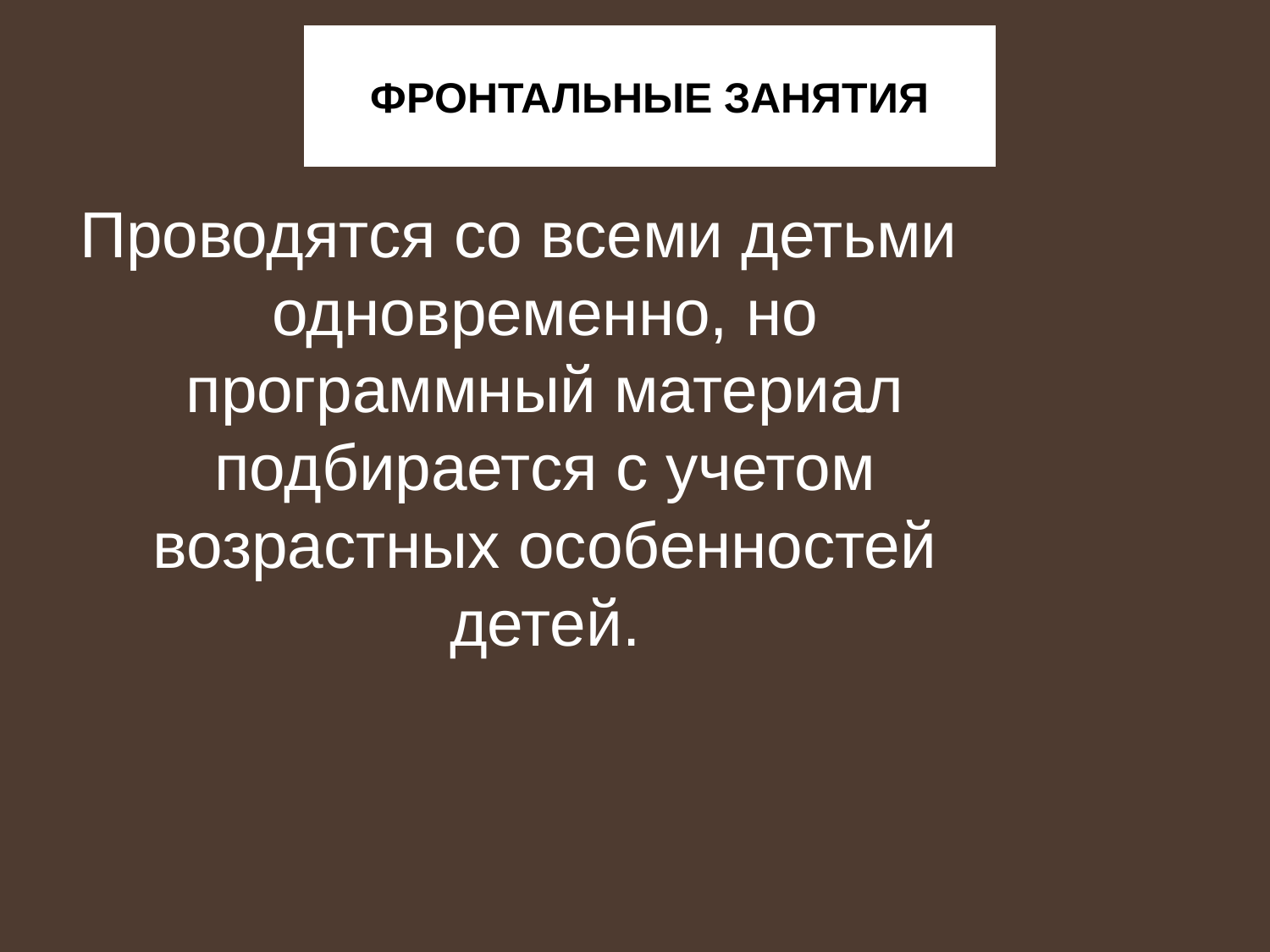

ФРОНТАЛЬНЫЕ ЗАНЯТИЯ
Проводятся со всеми детьми одновременно, но программный материал подбирается с учетом возрастных особенностей детей.